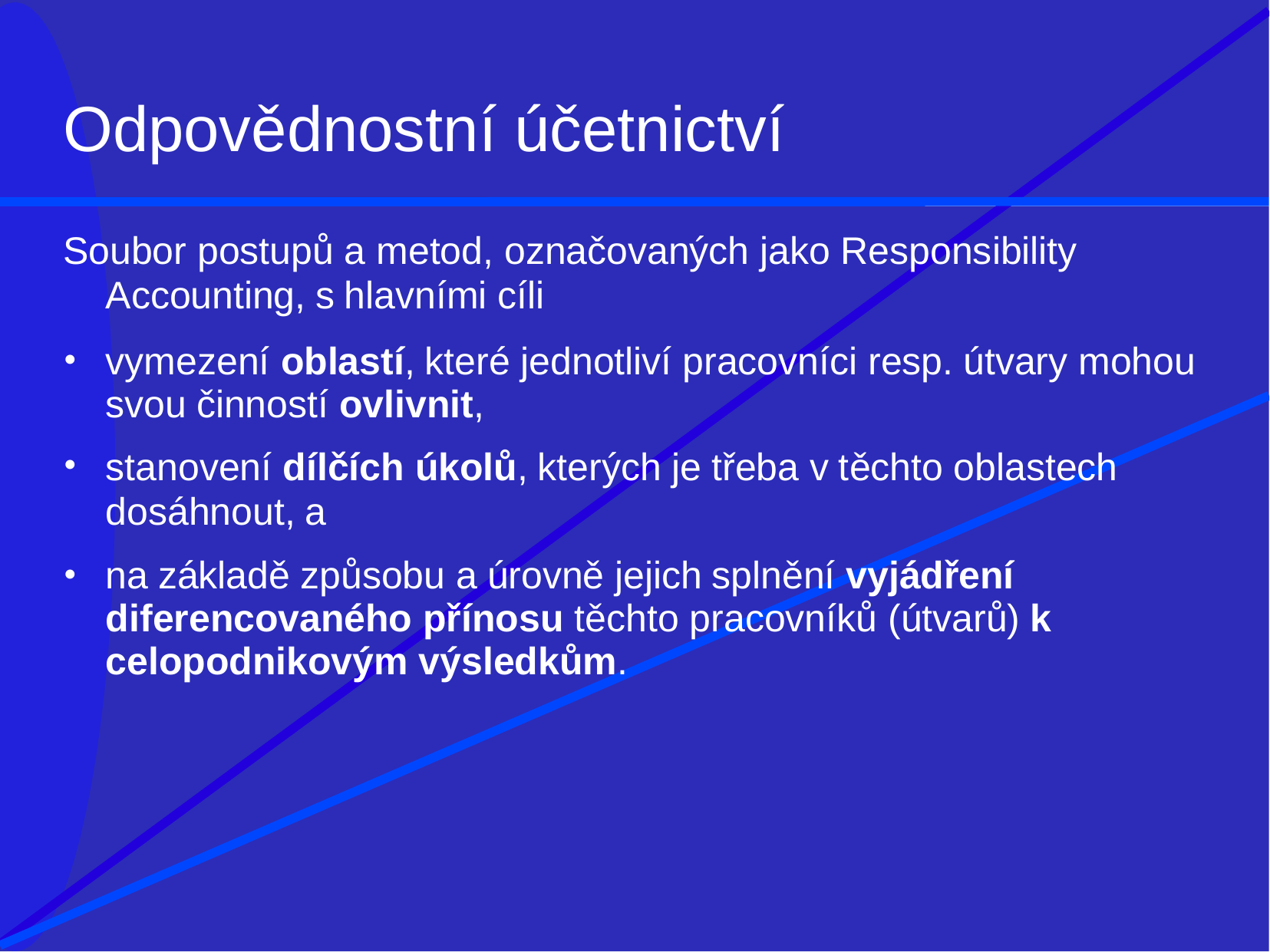

# Odpovědnostní účetnictví
Soubor postupů a metod, označovaných jako Responsibility
Accounting, s hlavními cíli
vymezení oblastí, které jednotliví pracovníci resp. útvary mohou svou činností ovlivnit,
stanovení dílčích úkolů, kterých je třeba v těchto oblastech
dosáhnout, a
na základě způsobu a úrovně jejich splnění vyjádření diferencovaného přínosu těchto pracovníků (útvarů) k celopodnikovým výsledkům.